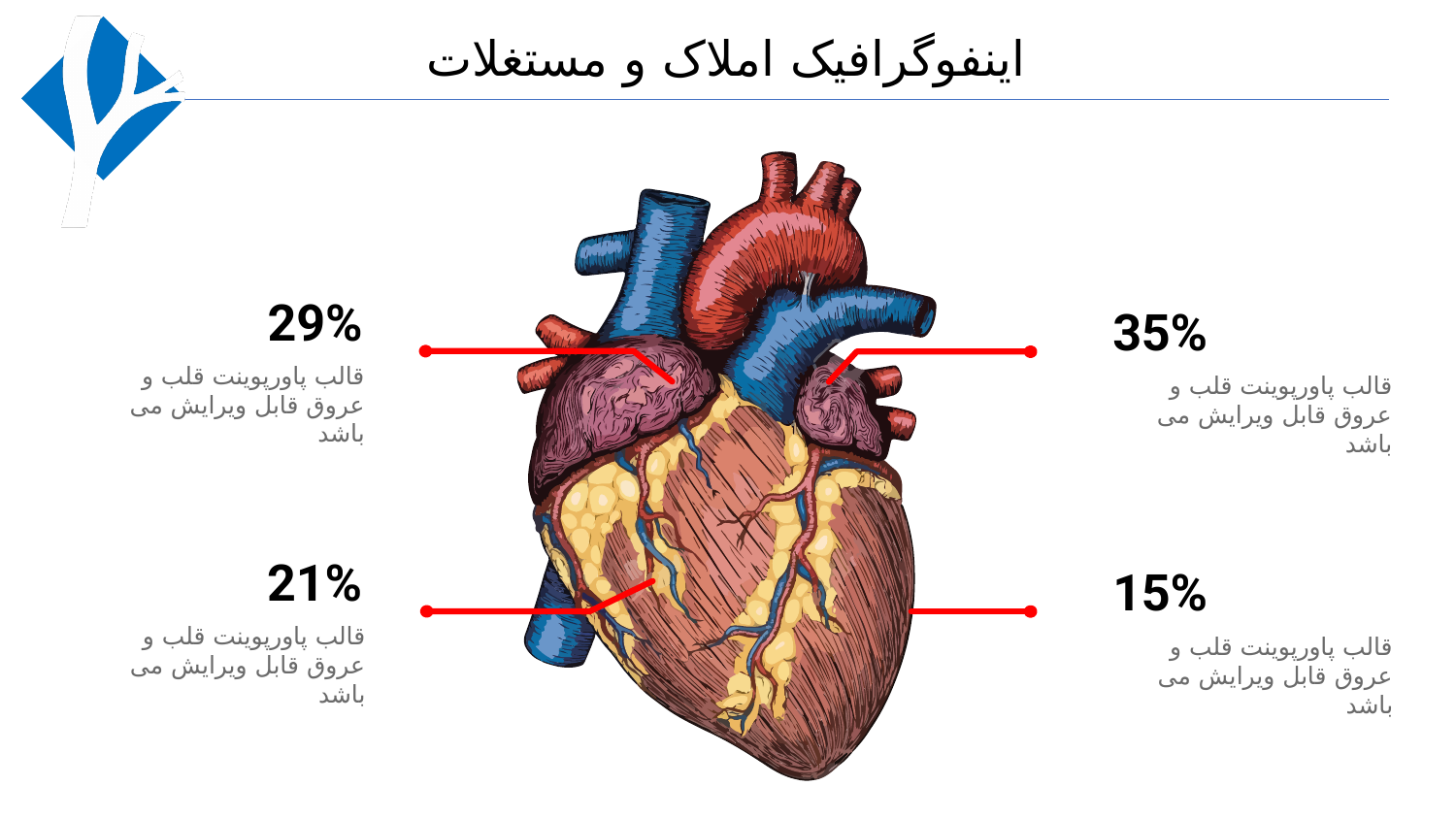

# اینفوگرافیک املاک و مستغلات

29%
35%

قالب پاورپوینت قلب و عروق قابل ویرایش می باشد
قالب پاورپوینت قلب و عروق قابل ویرایش می باشد
21%
15%
قالب پاورپوینت قلب و عروق قابل ویرایش می باشد
قالب پاورپوینت قلب و عروق قابل ویرایش می باشد